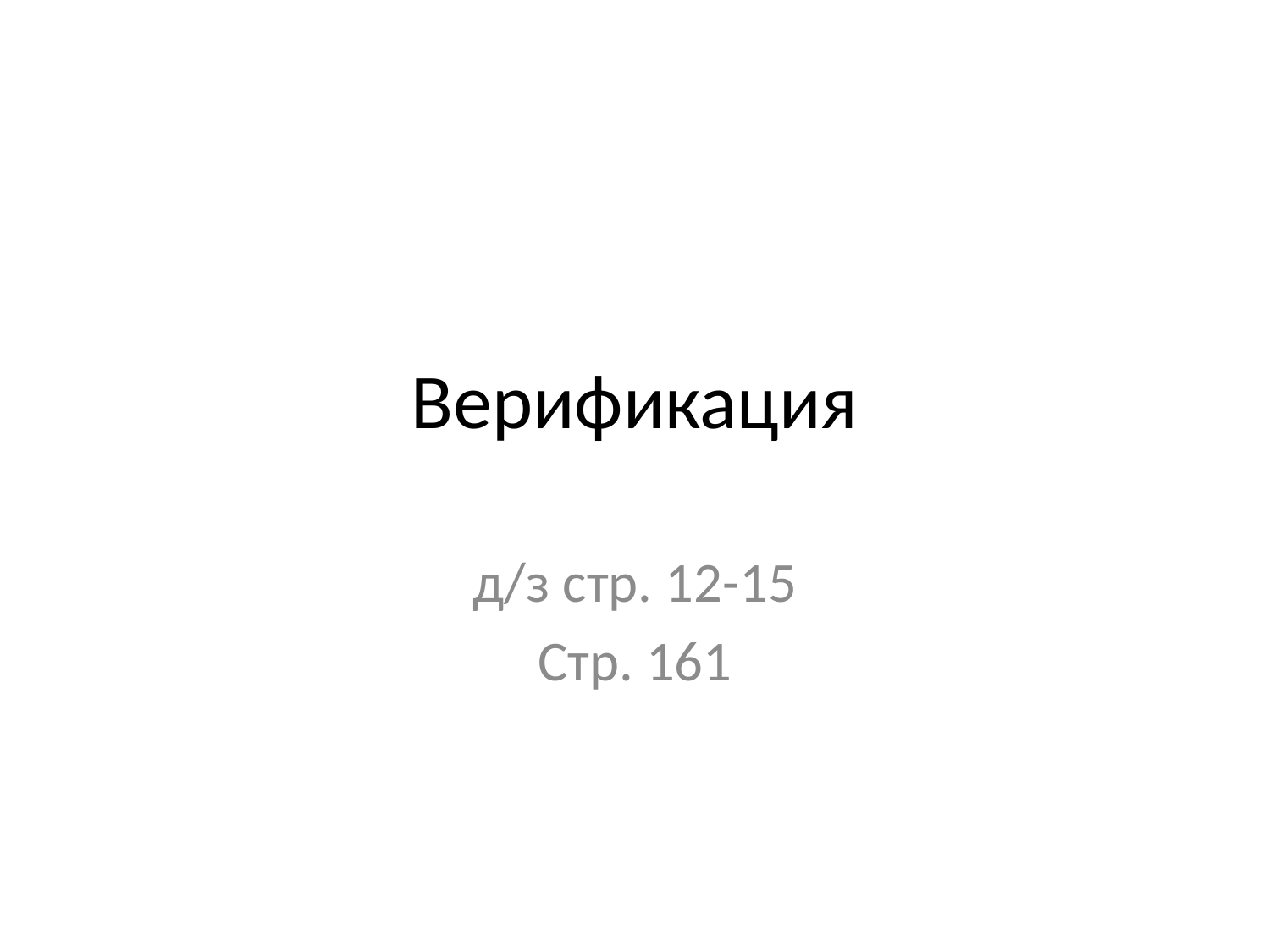

# Верификация
д/з стр. 12-15
Стр. 161